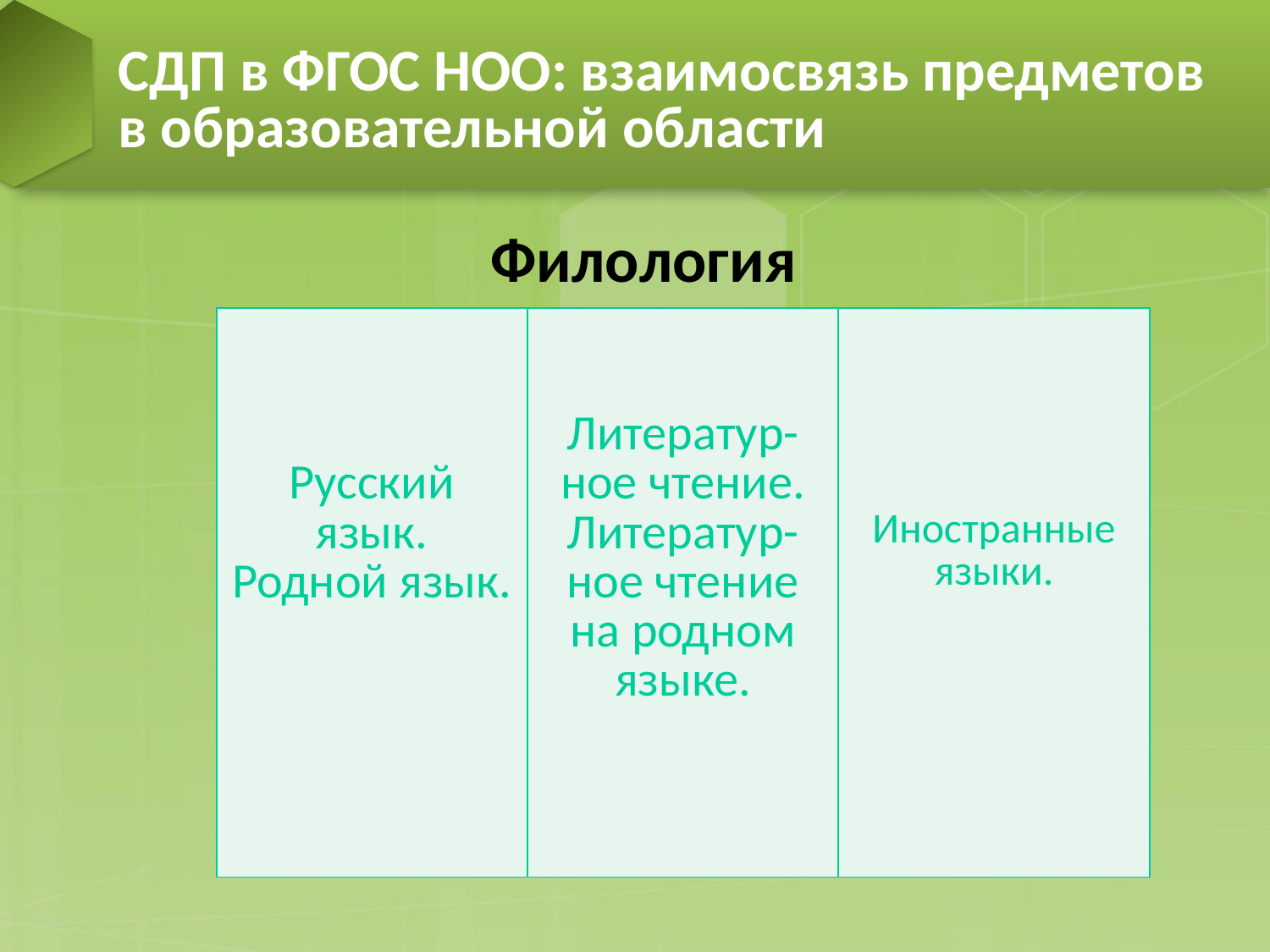

# СДП в ФГОС НОО: взаимосвязь предметов в образовательной области
Филология
| Русский язык. Родной язык. | Литератур-ное чтение. Литератур-ное чтение на родном языке. | Иностранные языки. |
| --- | --- | --- |